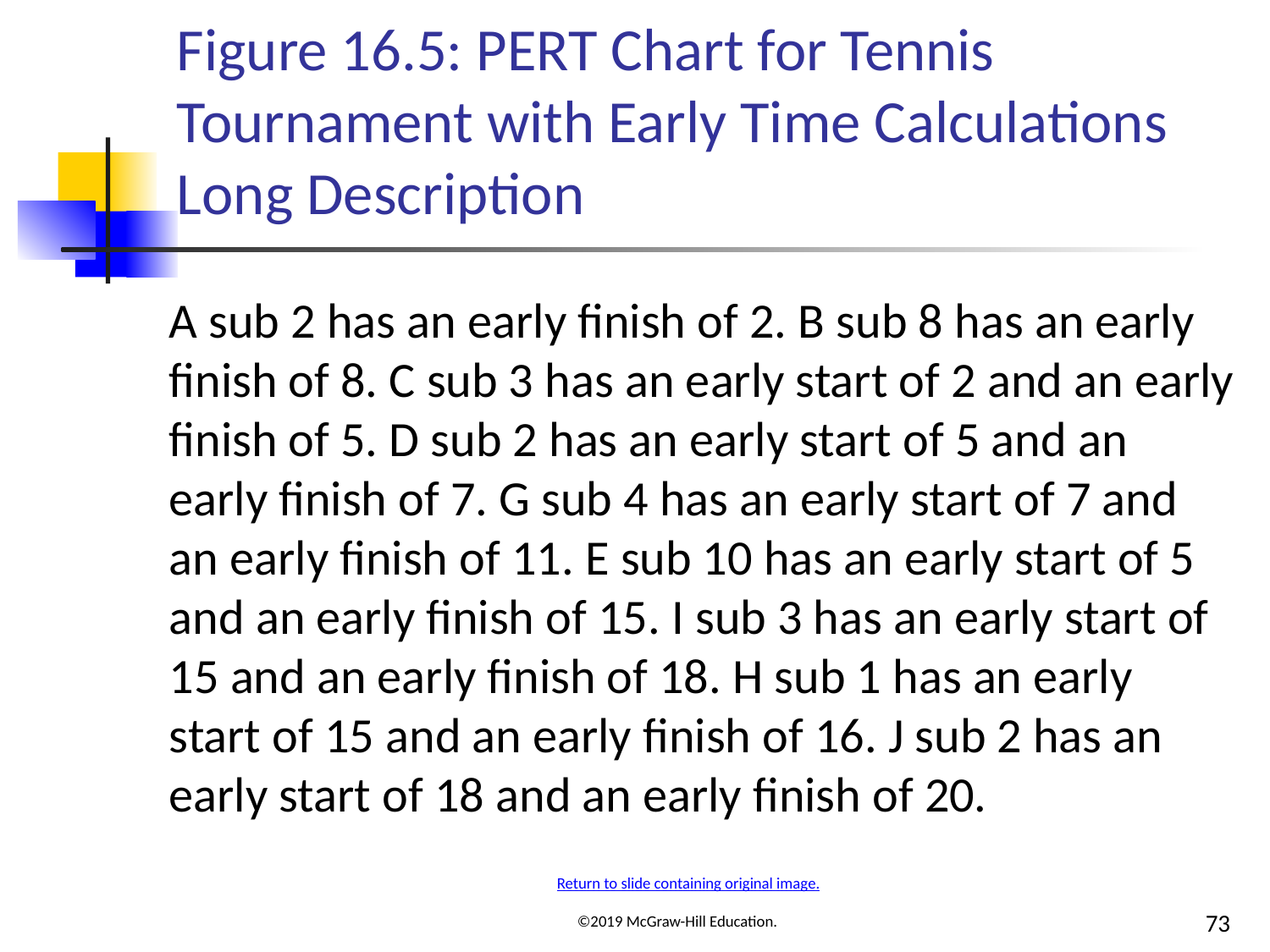

# Figure 16.5: PERT Chart for Tennis Tournament with Early Time Calculations Long Description
A sub 2 has an early finish of 2. B sub 8 has an early finish of 8. C sub 3 has an early start of 2 and an early finish of 5. D sub 2 has an early start of 5 and an early finish of 7. G sub 4 has an early start of 7 and an early finish of 11. E sub 10 has an early start of 5 and an early finish of 15. I sub 3 has an early start of 15 and an early finish of 18. H sub 1 has an early start of 15 and an early finish of 16. J sub 2 has an early start of 18 and an early finish of 20.
Return to slide containing original image.